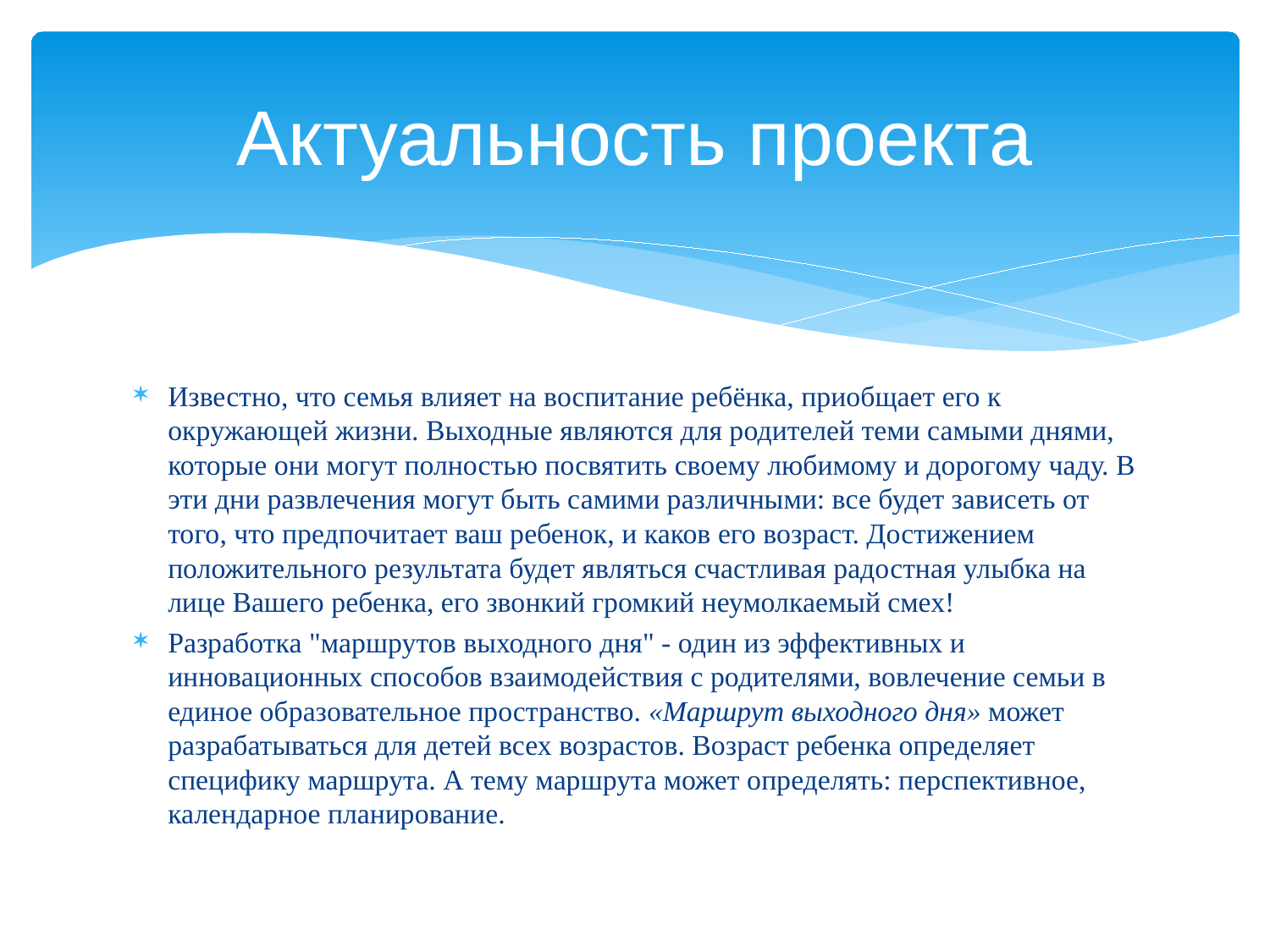

# Актуальность проекта
Известно, что семья влияет на воспитание ребёнка, приобщает его к окружающей жизни. Выходные являются для родителей теми самыми днями, которые они могут полностью посвятить своему любимому и дорогому чаду. В эти дни развлечения могут быть самими различными: все будет зависеть от того, что предпочитает ваш ребенок, и каков его возраст. Достижением положительного результата будет являться счастливая радостная улыбка на лице Вашего ребенка, его звонкий громкий неумолкаемый смех!
Разработка "маршрутов выходного дня" - один из эффективных и инновационных способов взаимодействия с родителями, вовлечение семьи в единое образовательное пространство. «Маршрут выходного дня» может разрабатываться для детей всех возрастов. Возраст ребенка определяет специфику маршрута. А тему маршрута может определять: перспективное, календарное планирование.